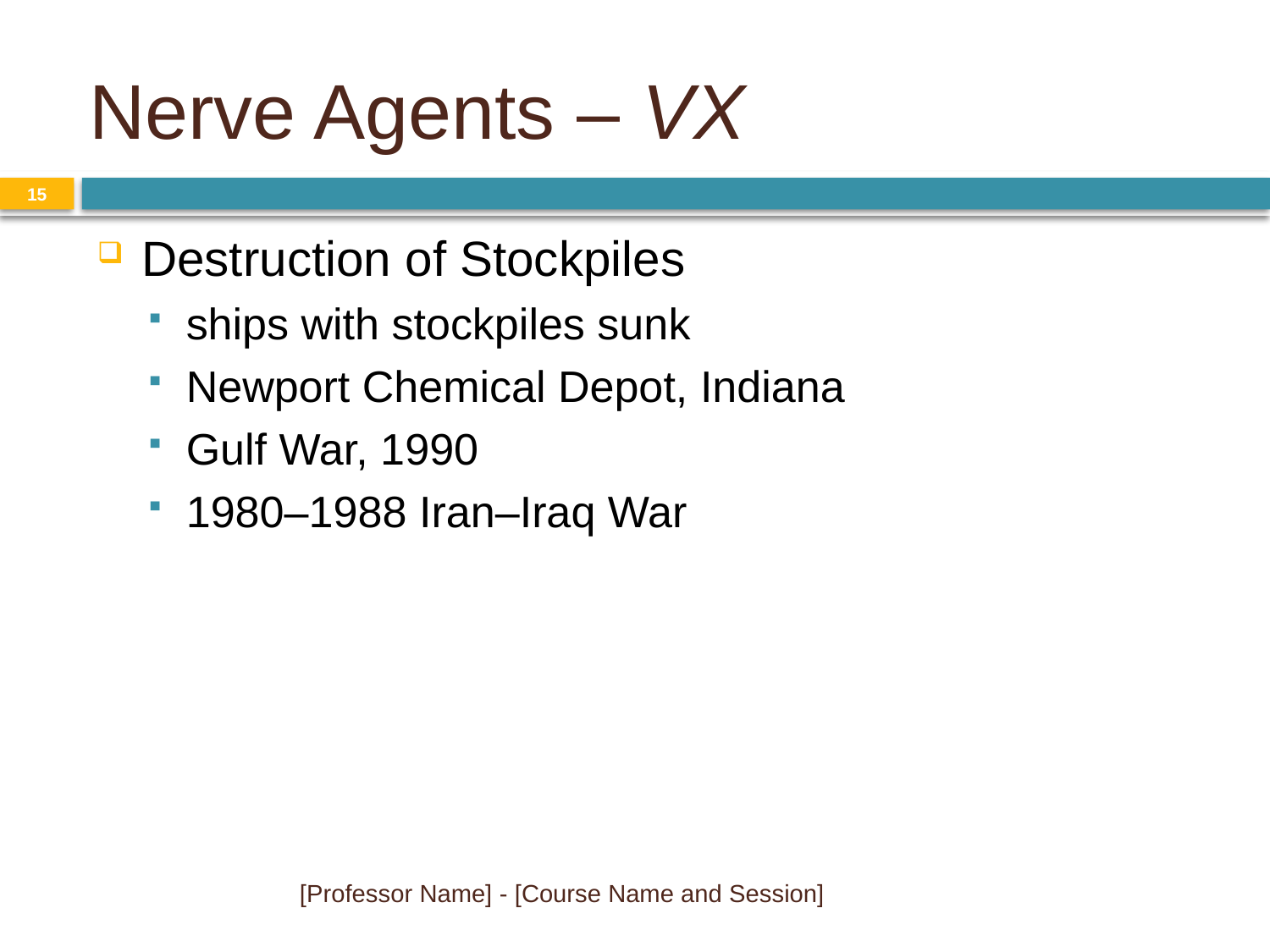

# Nerve Agents – VX
15
Destruction of Stockpiles
ships with stockpiles sunk
Newport Chemical Depot, Indiana
Gulf War, 1990
1980–1988 Iran–Iraq War

[Professor Name] - [Course Name and Session]